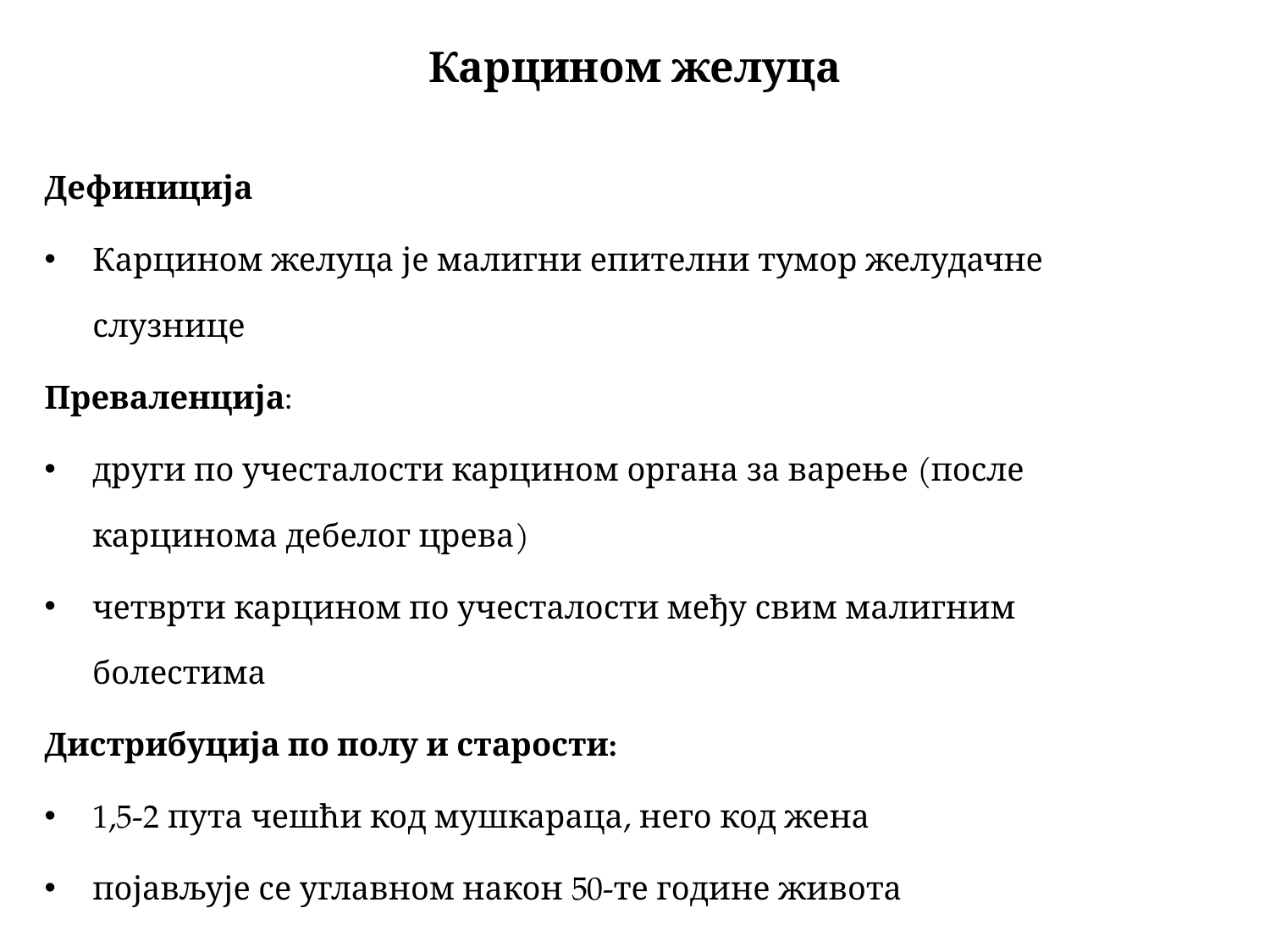

# Карцином желуца

Дефиниција
Карцином желуца је малигни епителни тумор желудачне слузнице
Преваленција:
други по учесталости карцином органа за варење (после карцинома дебелог црева)
четврти карцином по учесталости међу свим малигним болестима
Дистрибуција по полу и старости:
1,5-2 пута чешћи код мушкараца, него код жена
појављује се углавном након 50-те године живота